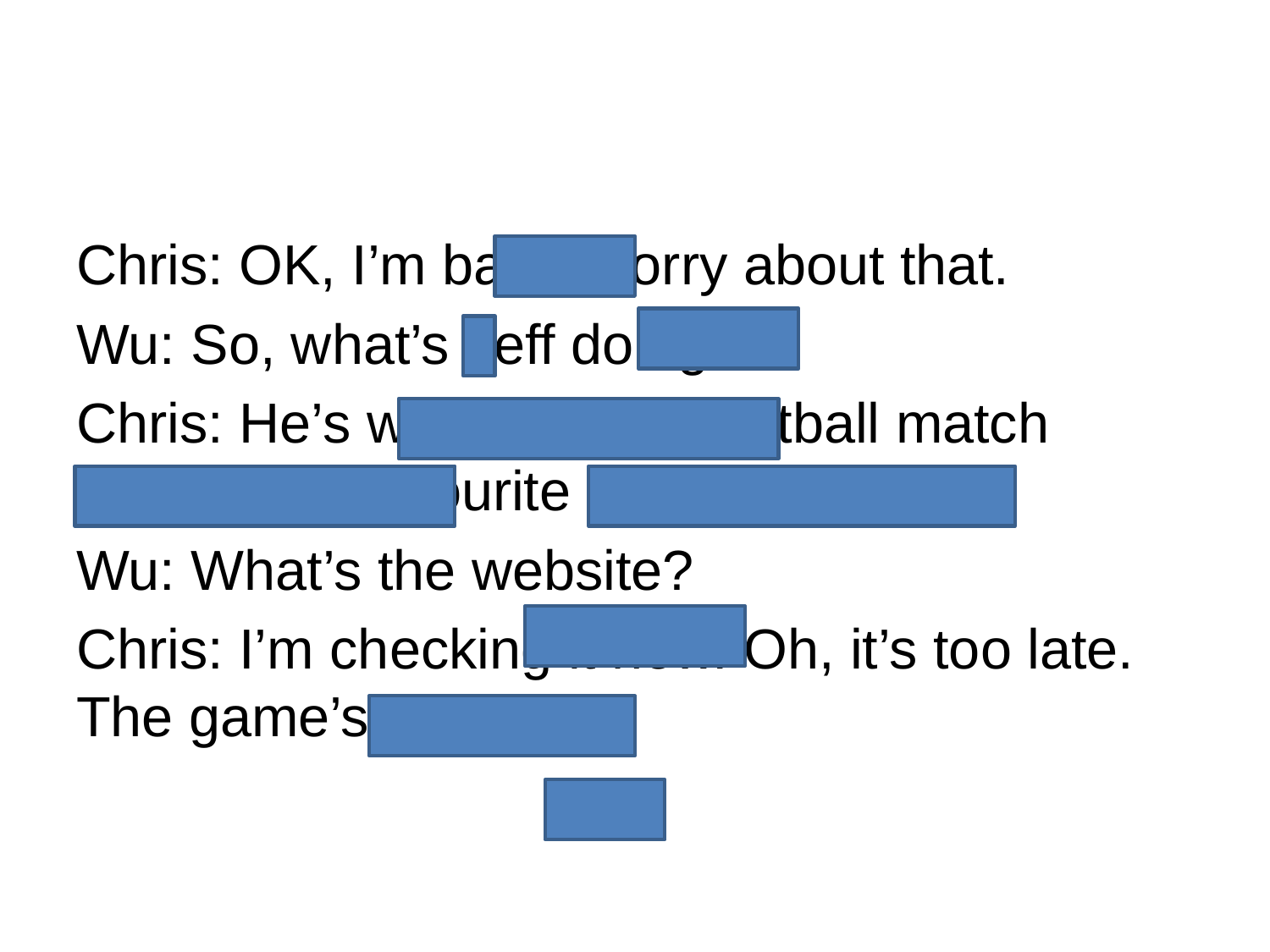

#
Chris: OK, I’m back. Sorry about that.
Wu: So, what’s Jeff doing?
Chris: He’s watching the football match online. His favourite team is playing.
Wu: What’s the website?
Chris: I’m checking it now. Oh, it’s too late. The game’s over.